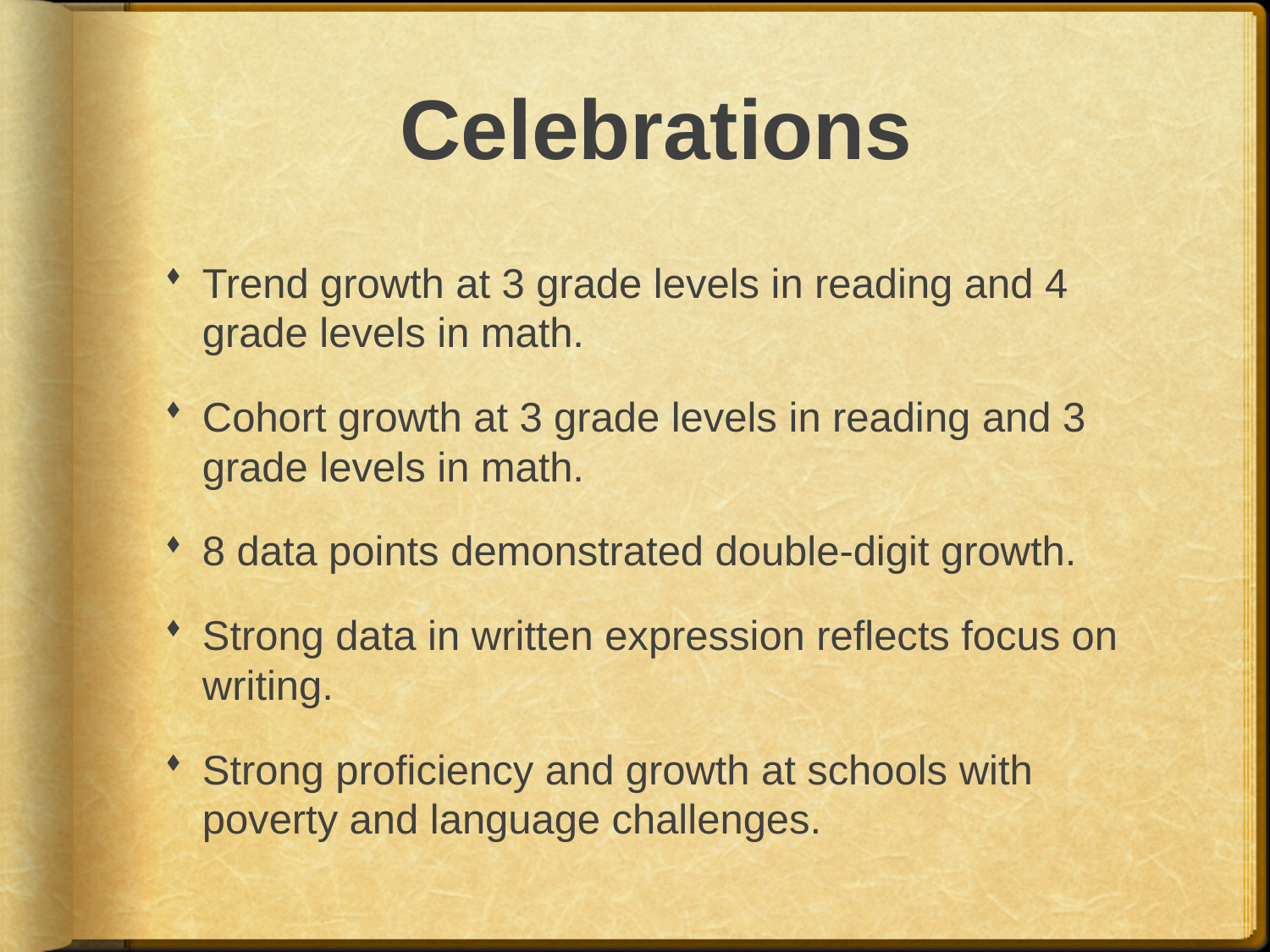

# Celebrations
Trend growth at 3 grade levels in reading and 4 grade levels in math.
Cohort growth at 3 grade levels in reading and 3 grade levels in math.
8 data points demonstrated double-digit growth.
Strong data in written expression reflects focus on writing.
Strong proficiency and growth at schools with poverty and language challenges.